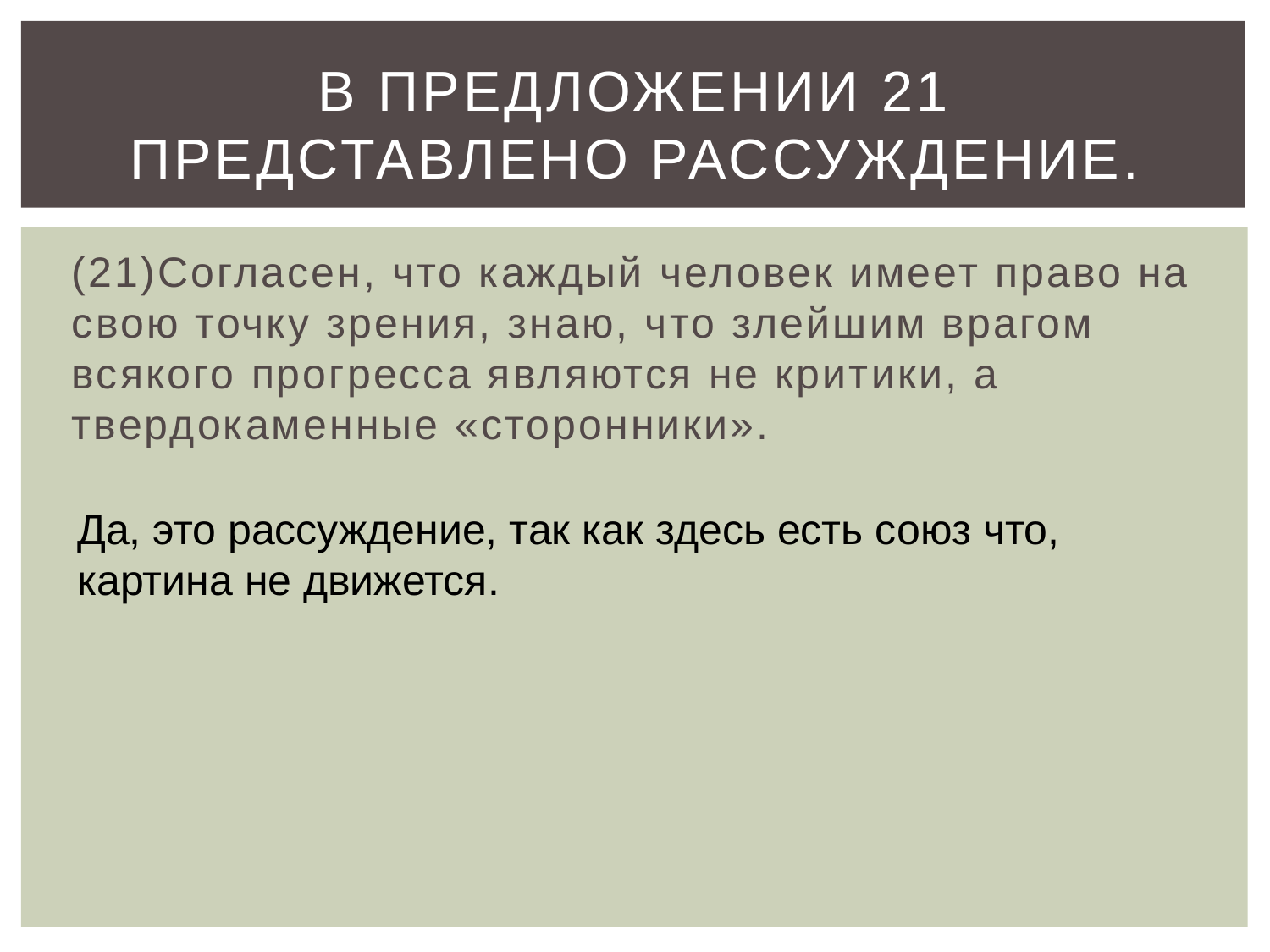

# В предложении 21 представлено рассуждение.
(21)Согласен, что каждый человек имеет право на свою точку зрения, знаю, что злейшим врагом всякого прогресса являются не критики, а твердокаменные «сторонники».
Да, это рассуждение, так как здесь есть союз что, картина не движется.